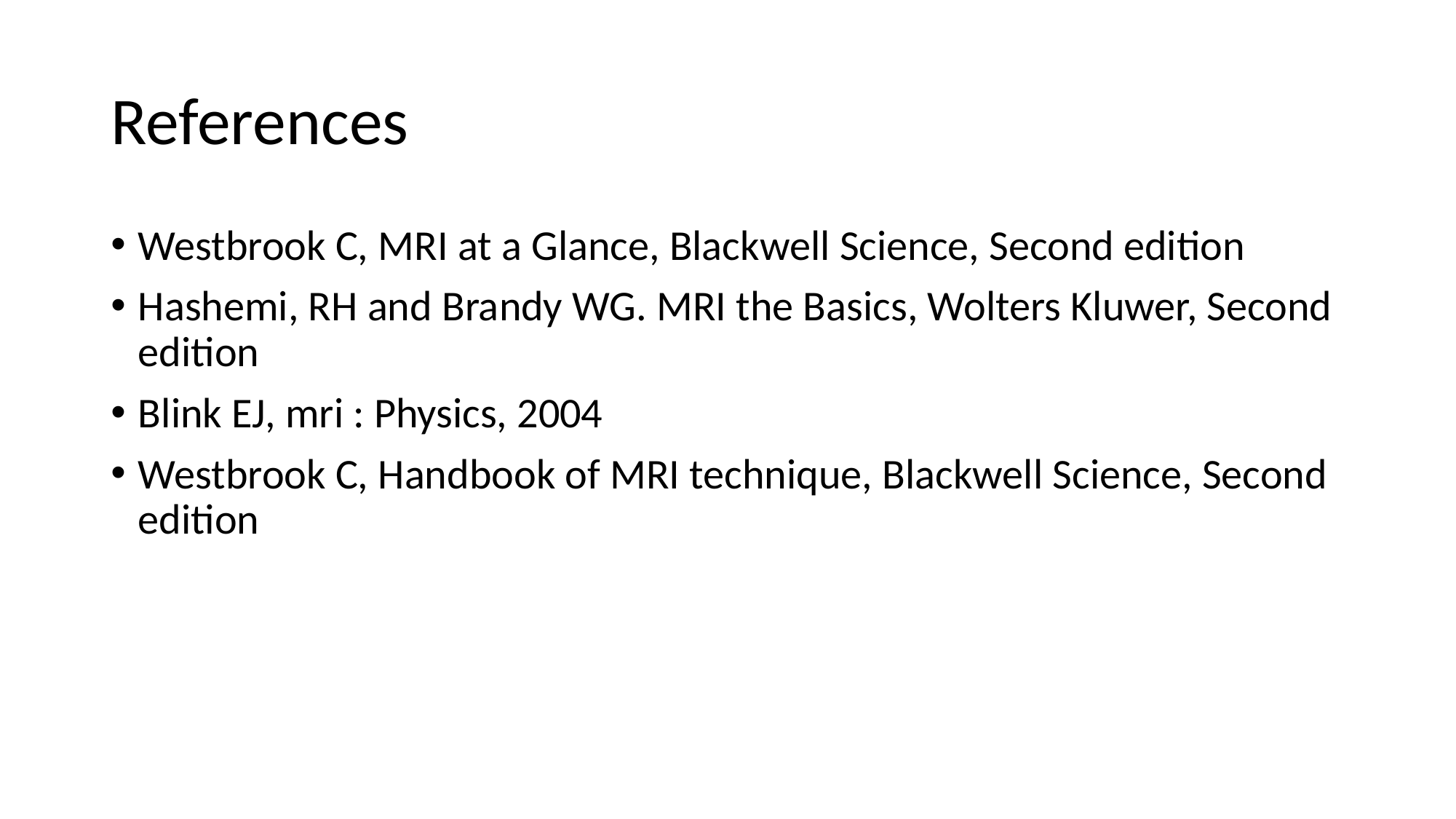

# References
Westbrook C, MRI at a Glance, Blackwell Science, Second edition
Hashemi, RH and Brandy WG. MRI the Basics, Wolters Kluwer, Second edition
Blink EJ, mri : Physics, 2004
Westbrook C, Handbook of MRI technique, Blackwell Science, Second edition